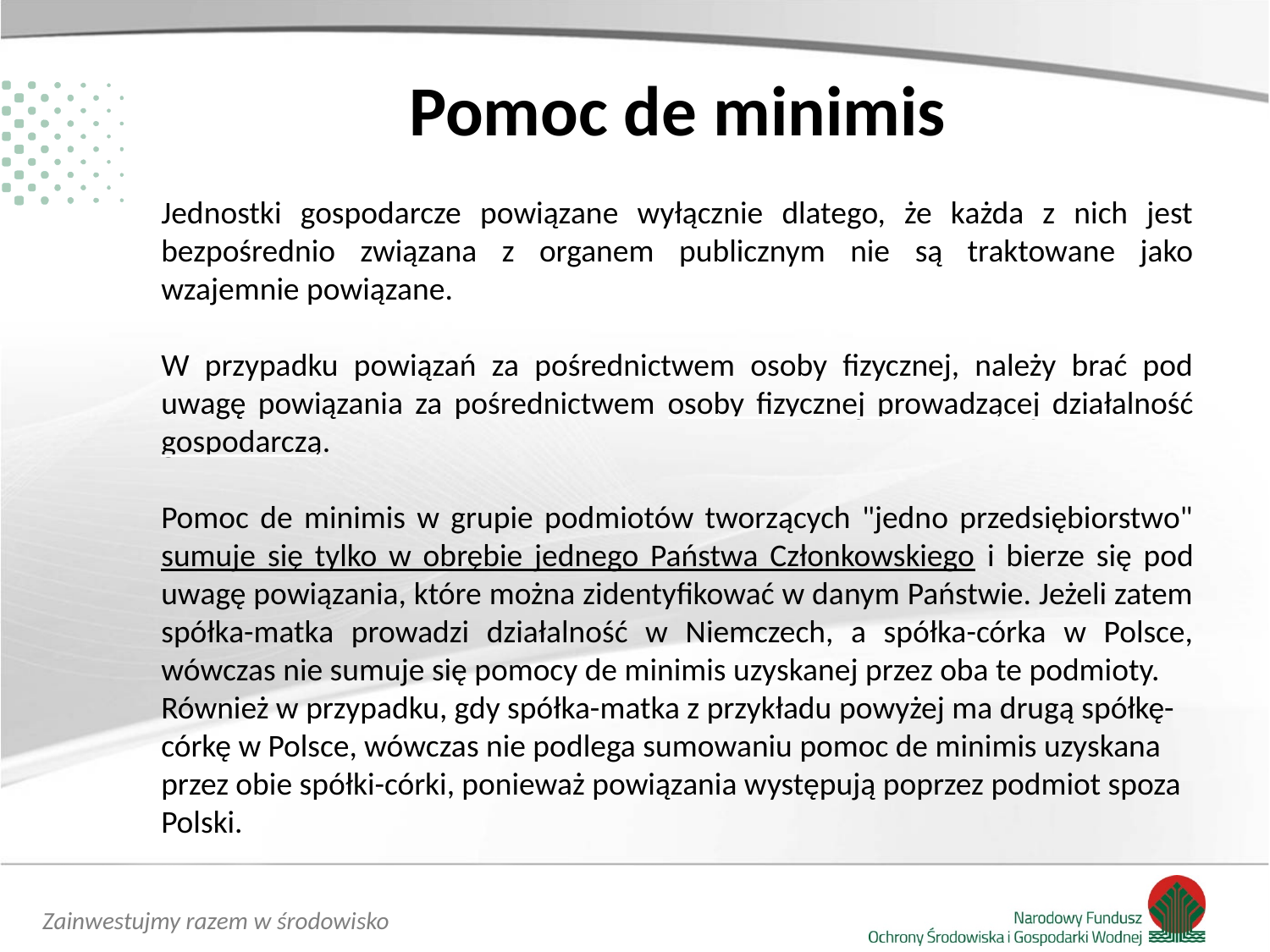

Pomoc de minimis
Jednostki gospodarcze powiązane wyłącznie dlatego, że każda z nich jest bezpośrednio związana z organem publicznym nie są traktowane jako wzajemnie powiązane.

W przypadku powiązań za pośrednictwem osoby fizycznej, należy brać pod uwagę powiązania za pośrednictwem osoby fizycznej prowadzącej działalność gospodarczą.

Pomoc de minimis w grupie podmiotów tworzących "jedno przedsiębiorstwo" sumuje się tylko w obrębie jednego Państwa Członkowskiego i bierze się pod uwagę powiązania, które można zidentyfikować w danym Państwie. Jeżeli zatem spółka-matka prowadzi działalność w Niemczech, a spółka-córka w Polsce, wówczas nie sumuje się pomocy de minimis uzyskanej przez oba te podmioty.
Również w przypadku, gdy spółka-matka z przykładu powyżej ma drugą spółkę-córkę w Polsce, wówczas nie podlega sumowaniu pomoc de minimis uzyskana przez obie spółki-córki, ponieważ powiązania występują poprzez podmiot spoza Polski.